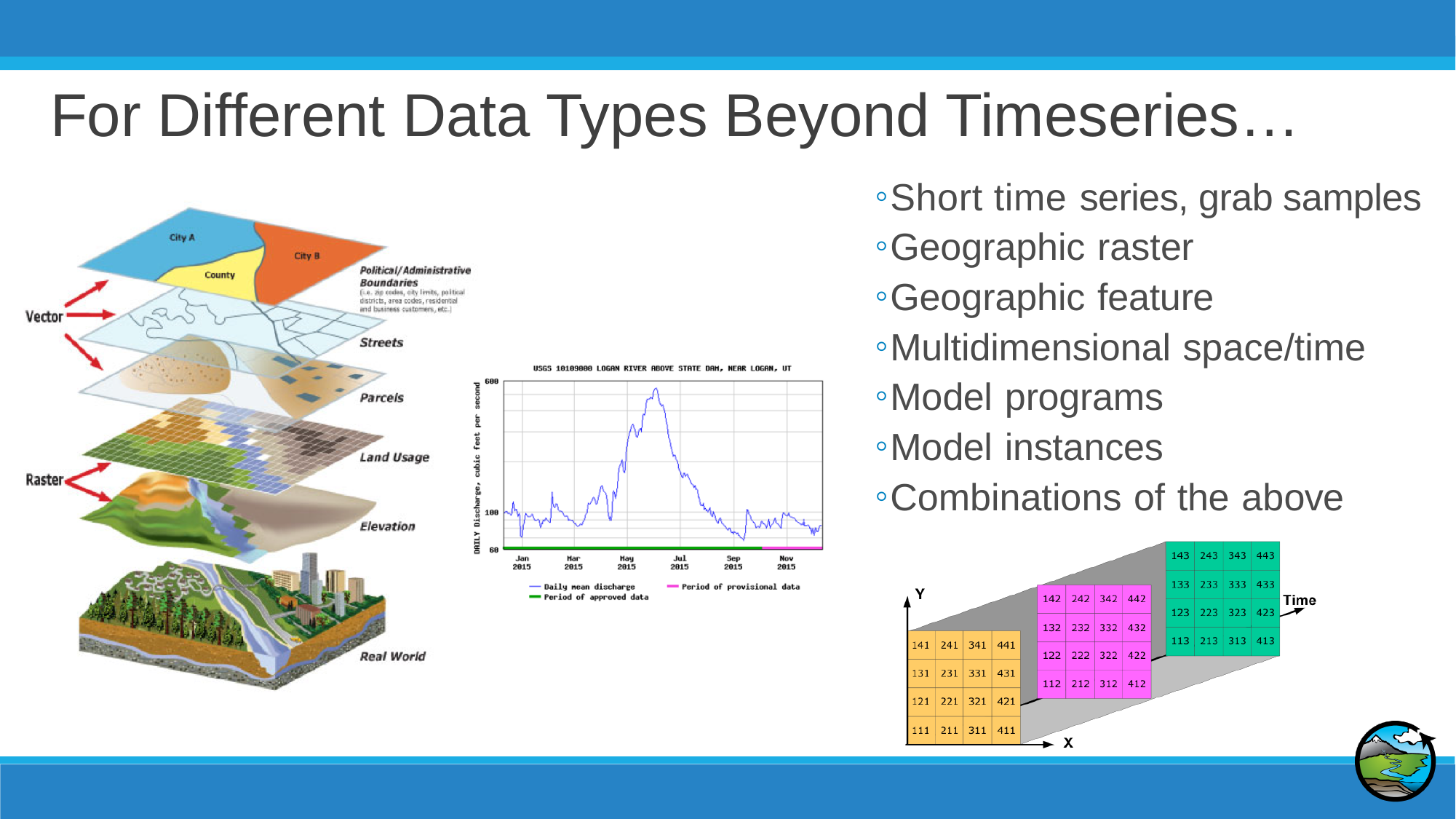

# For Different Data Types Beyond Timeseries…
Short time series, grab samples
Geographic raster
Geographic feature
Multidimensional space/time
Model programs
Model instances
Combinations of the above